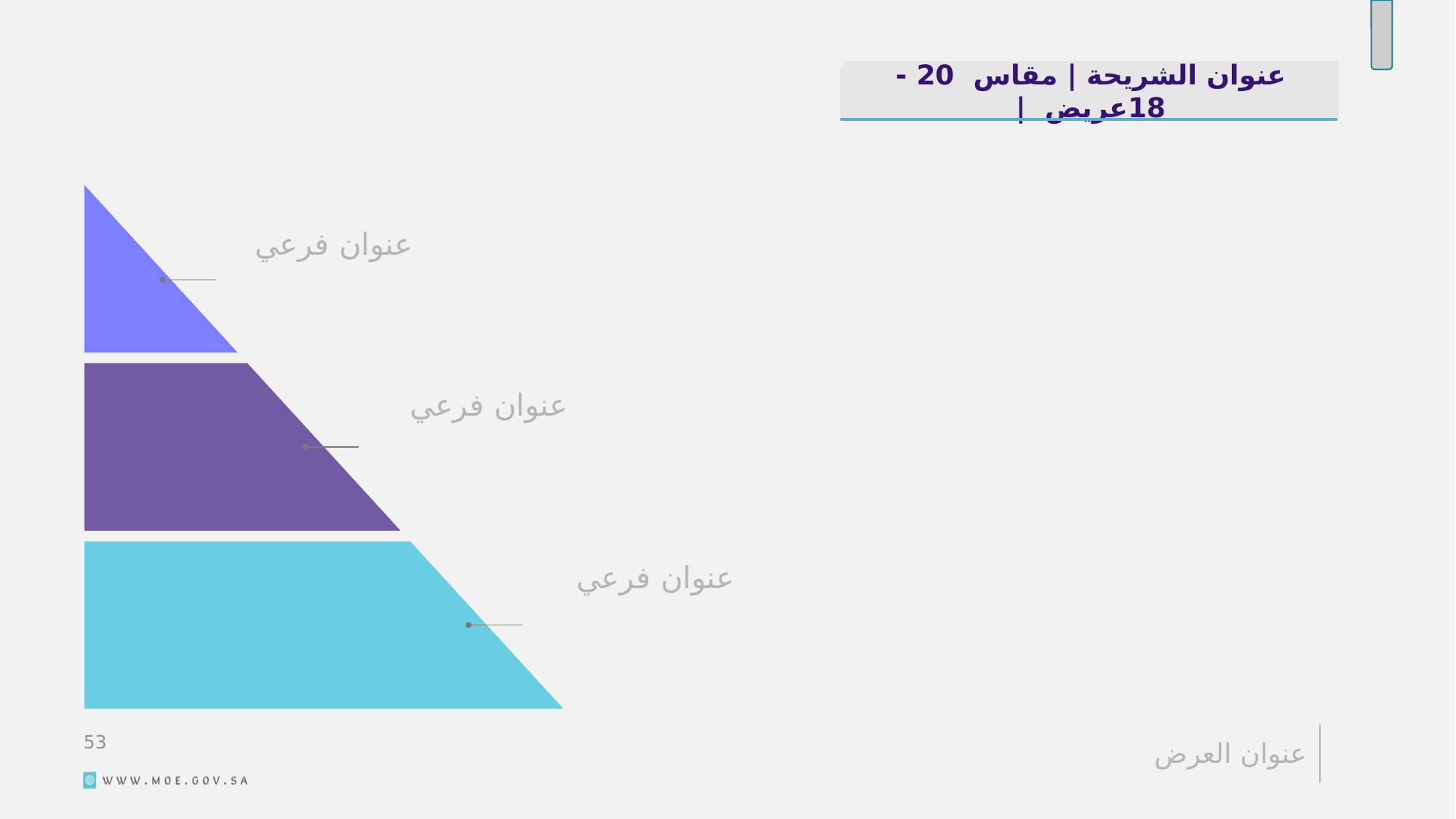

عنوان الشريحة | مقاس  20 - 18عريض  |

عنوان فرعي

عنوان فرعي

عنوان فرعي
53
عنوان العرض